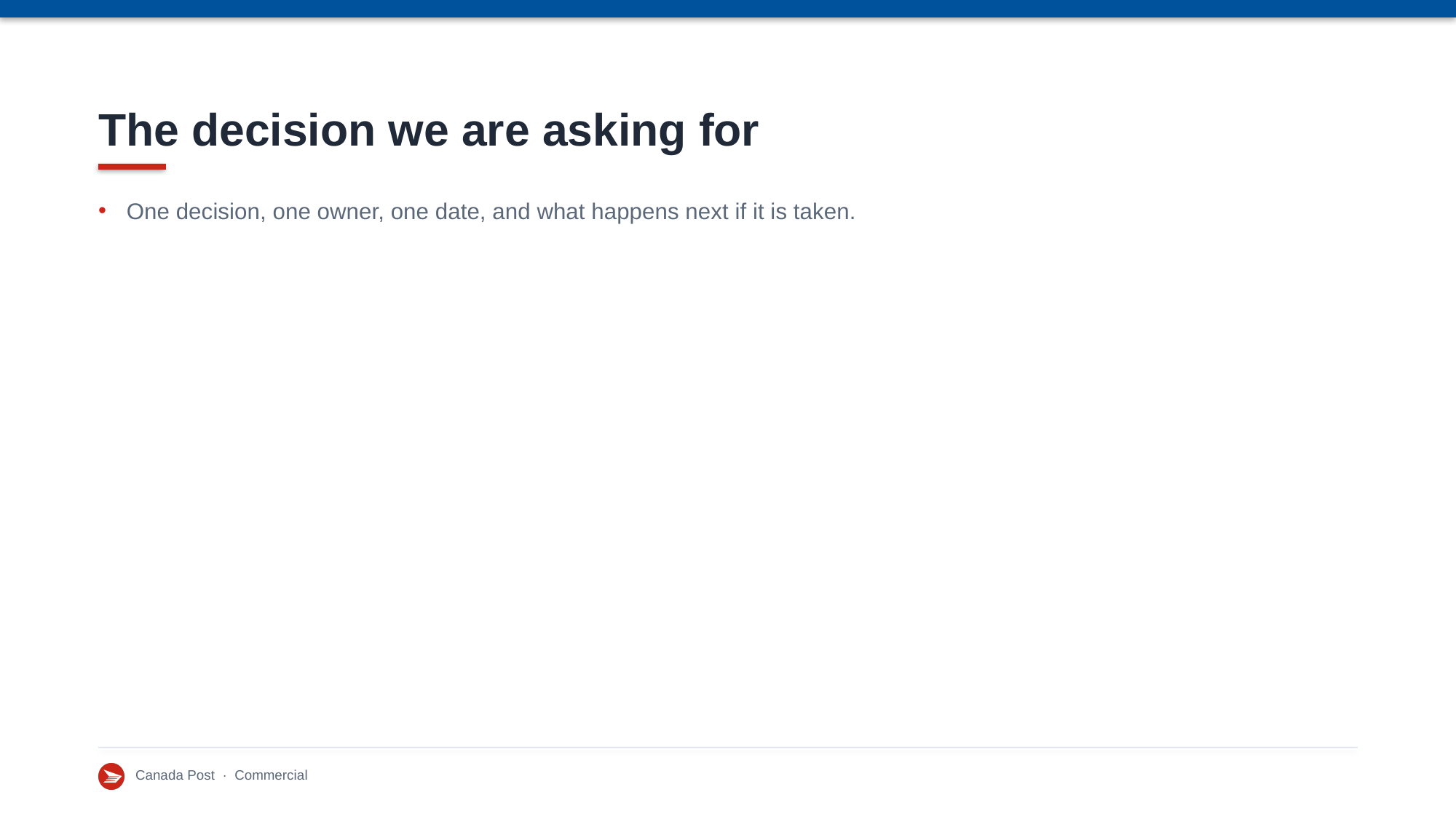

# The decision we are asking for
One decision, one owner, one date, and what happens next if it is taken.